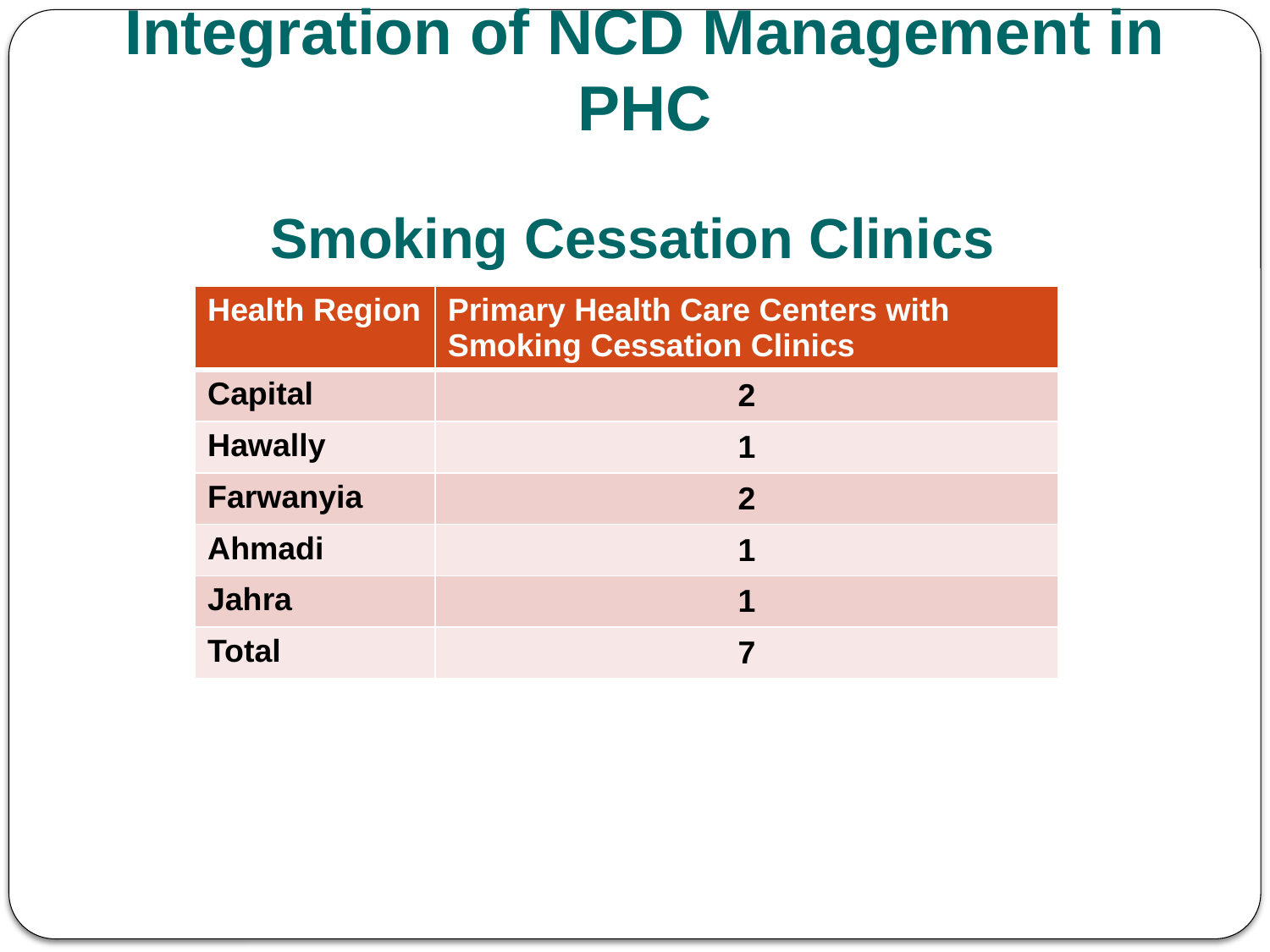

# Integration of NCD Management in PHC
Smoking Cessation Clinics
| Health Region | Primary Health Care Centers with Smoking Cessation Clinics |
| --- | --- |
| Capital | 2 |
| Hawally | 1 |
| Farwanyia | 2 |
| Ahmadi | 1 |
| Jahra | 1 |
| Total | 7 |